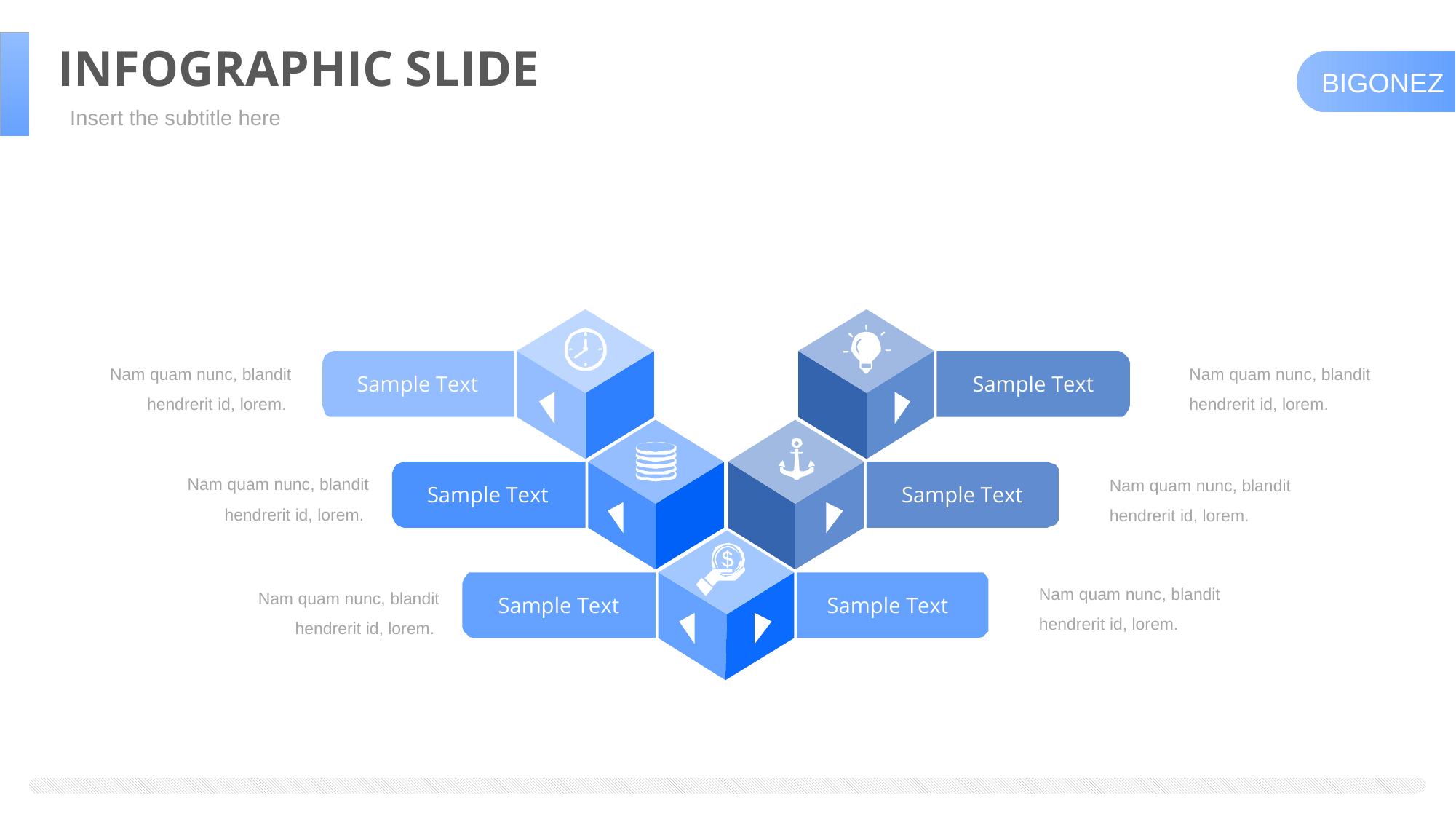

INFOGRAPHIC SLIDE
BIGONEZ
Insert the subtitle here

Nam quam nunc, blandit hendrerit id, lorem.
Nam quam nunc, blandit hendrerit id, lorem.

Sample Text
Sample Text

Nam quam nunc, blandit hendrerit id, lorem.
Nam quam nunc, blandit hendrerit id, lorem.

Sample Text
Sample Text

Nam quam nunc, blandit hendrerit id, lorem.
Nam quam nunc, blandit hendrerit id, lorem.

Sample Text
Sample Text